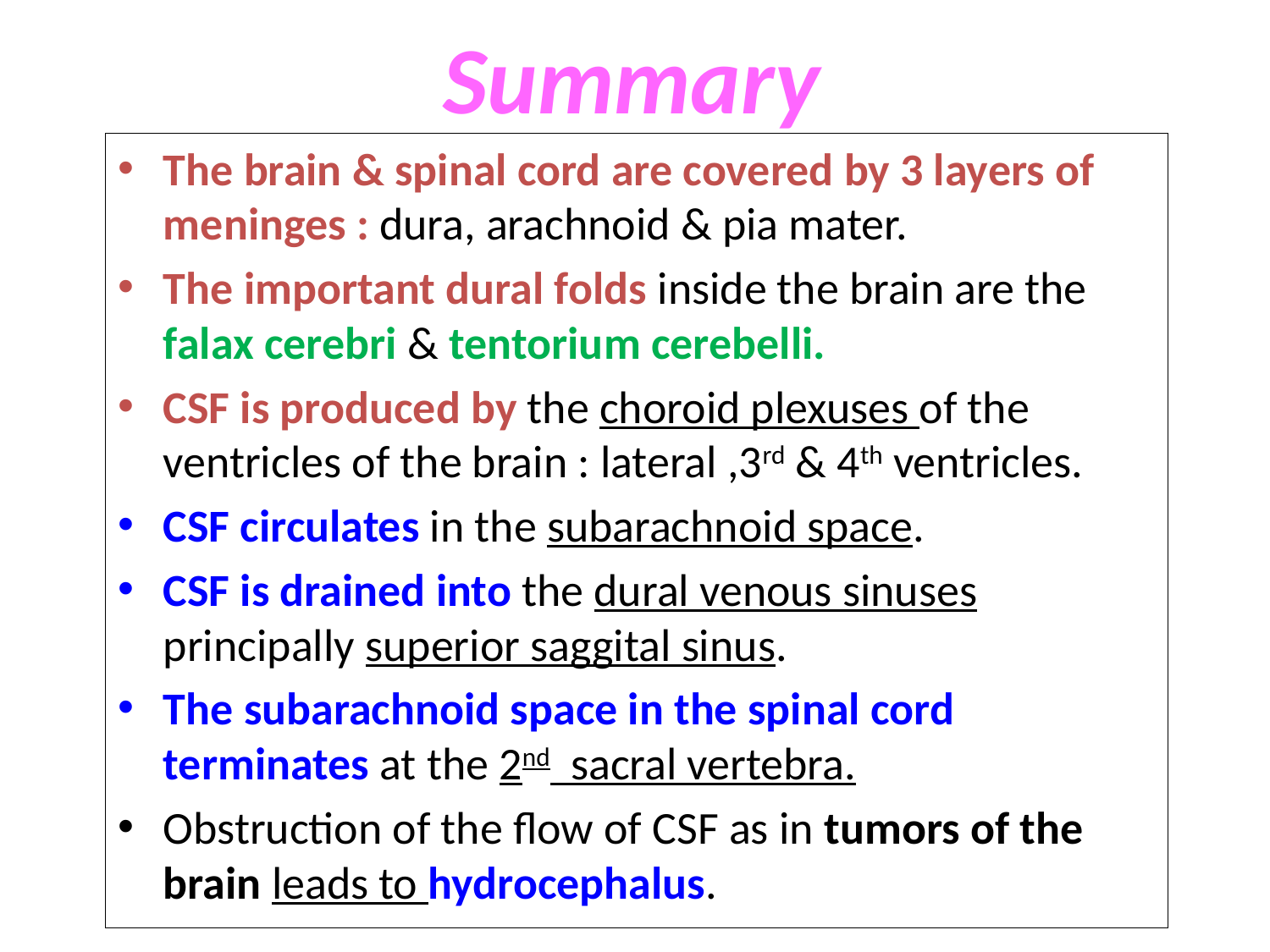

# Summary
The brain & spinal cord are covered by 3 layers of meninges : dura, arachnoid & pia mater.
The important dural folds inside the brain are the falax cerebri & tentorium cerebelli.
CSF is produced by the choroid plexuses of the ventricles of the brain : lateral ,3rd & 4th ventricles.
CSF circulates in the subarachnoid space.
CSF is drained into the dural venous sinuses principally superior saggital sinus.
The subarachnoid space in the spinal cord terminates at the 2nd  sacral vertebra.
Obstruction of the flow of CSF as in tumors of the brain leads to hydrocephalus.